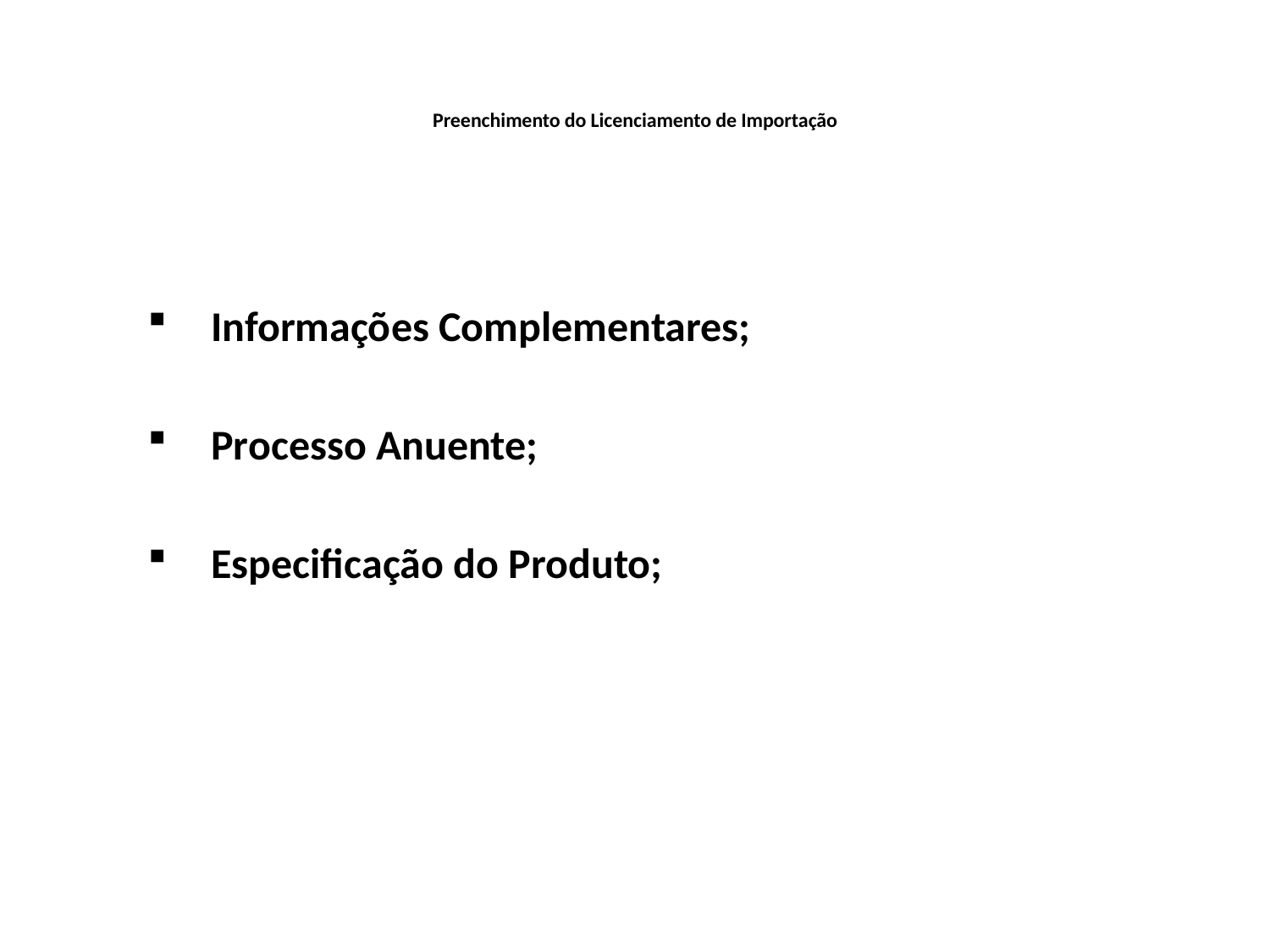

# Preenchimento do Licenciamento de Importação

Informações Complementares;

Processo Anuente;

Especificação do Produto;